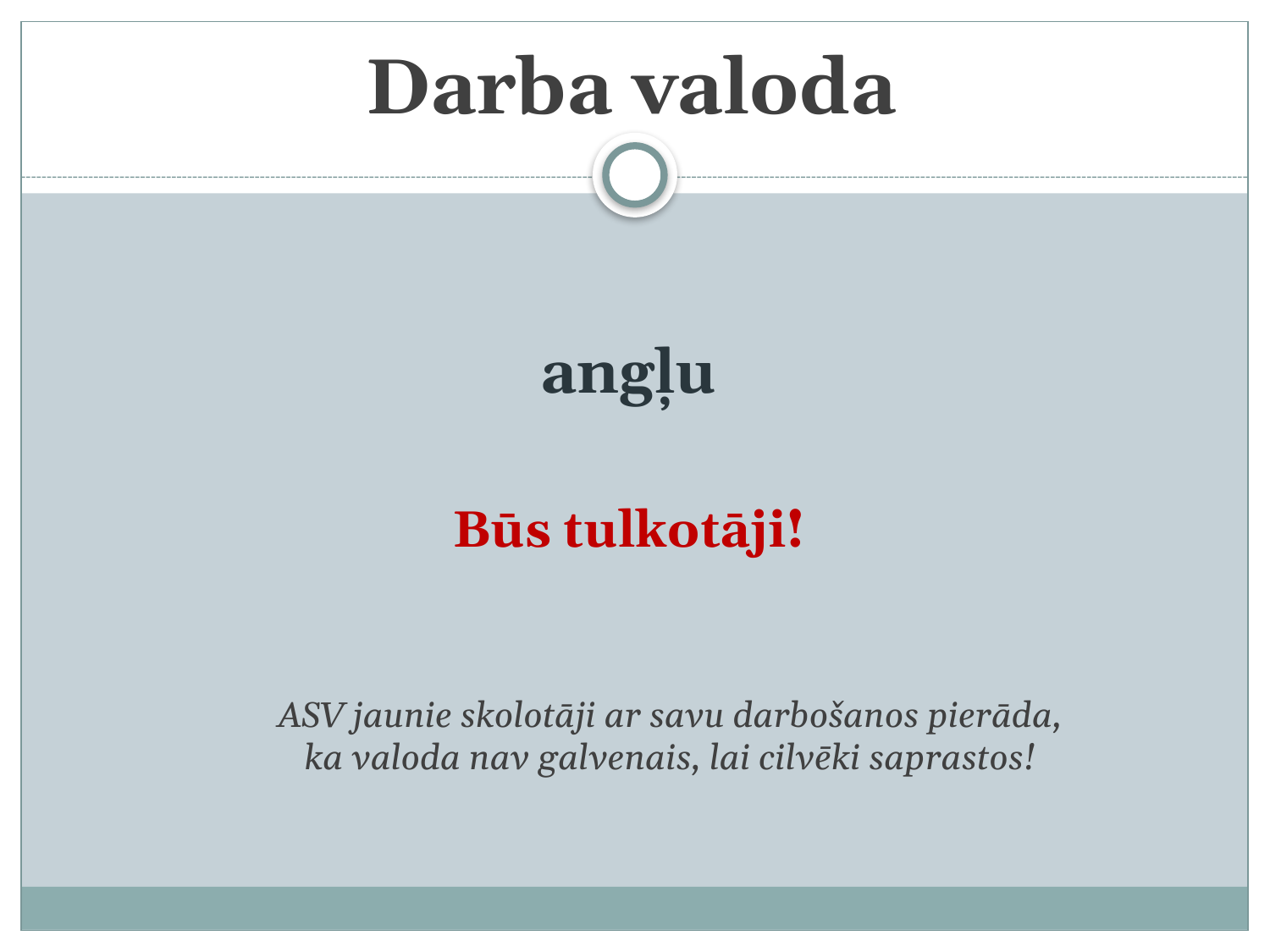

Darba valoda
angļu

Būs tulkotāji!
ASV jaunie skolotāji ar savu darbošanos pierāda, ka valoda nav galvenais, lai cilvēki saprastos!